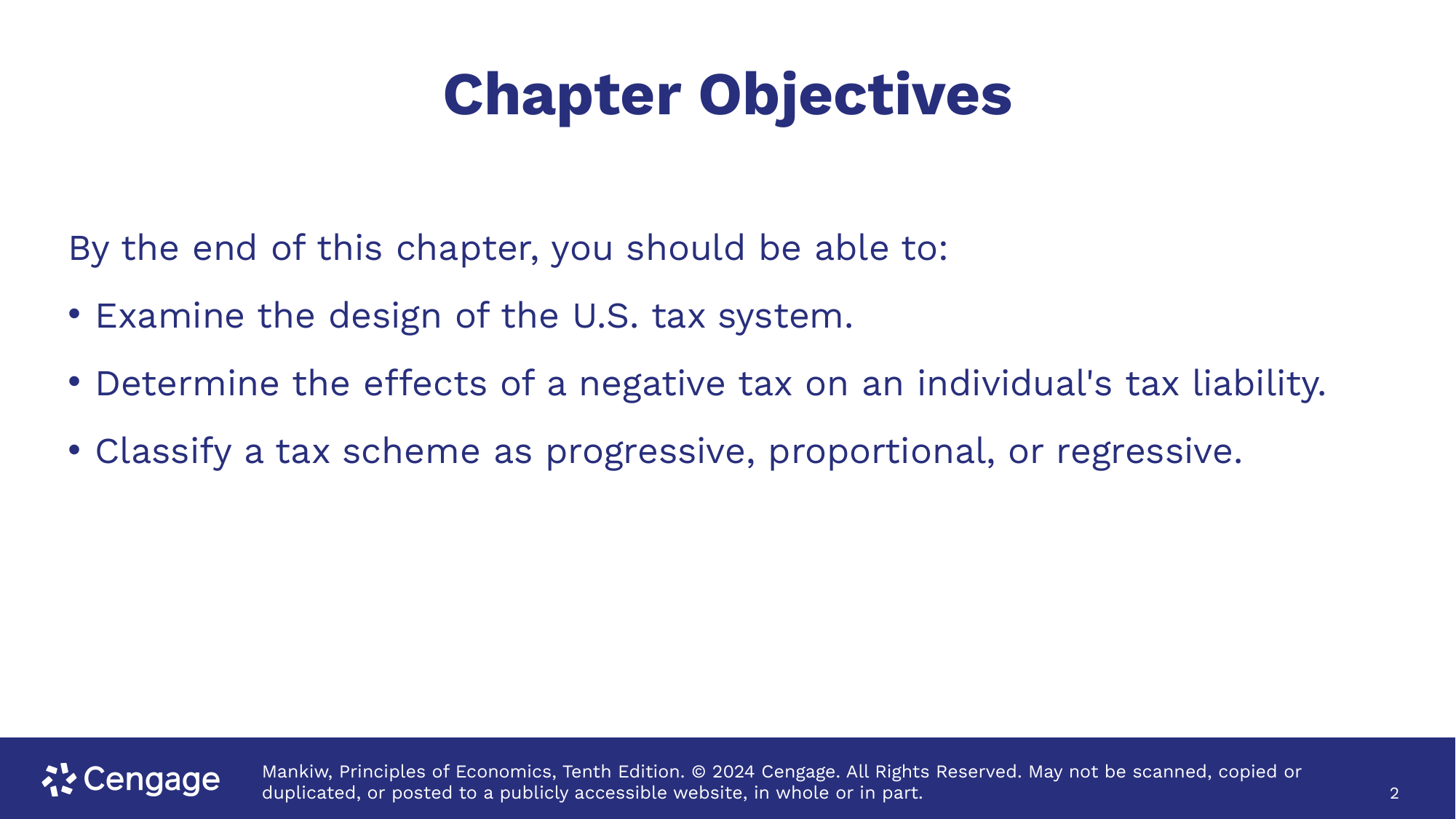

# Chapter Objectives
By the end of this chapter, you should be able to:
Examine the design of the U.S. tax system.
Determine the effects of a negative tax on an individual's tax liability.
Classify a tax scheme as progressive, proportional, or regressive.